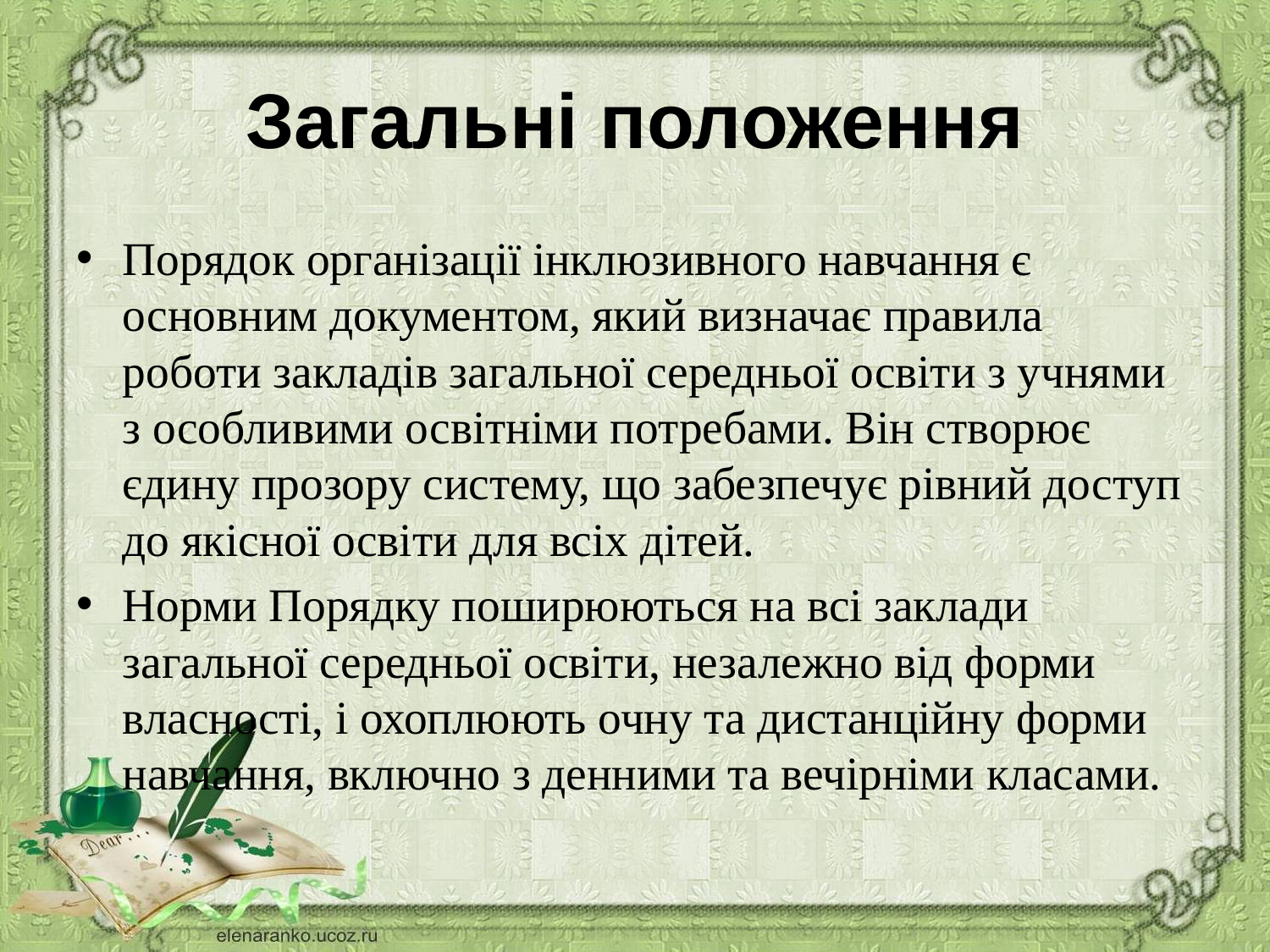

# Загальні положення
Порядок організації інклюзивного навчання є основним документом, який визначає правила роботи закладів загальної середньої освіти з учнями з особливими освітніми потребами. Він створює єдину прозору систему, що забезпечує рівний доступ до якісної освіти для всіх дітей.
Норми Порядку поширюються на всі заклади загальної середньої освіти, незалежно від форми власності, і охоплюють очну та дистанційну форми навчання, включно з денними та вечірніми класами.